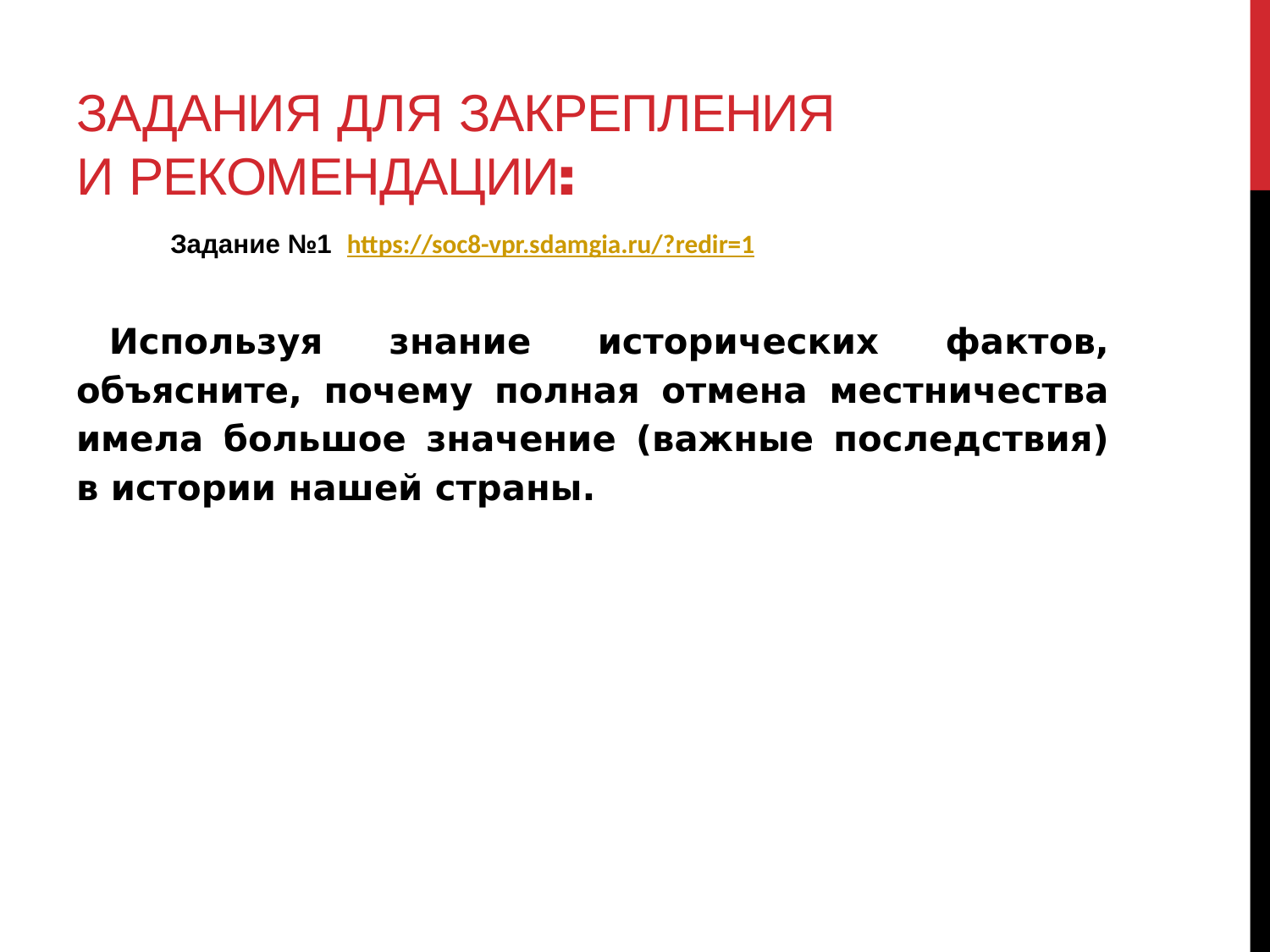

# Задания для закрепления и рекомендации:
Задание №1  https://soc8-vpr.sdamgia.ru/?redir=1
Используя знание исторических фактов, объясните, почему полная отмена местничества имела большое значение (важные последствия) в истории нашей страны.